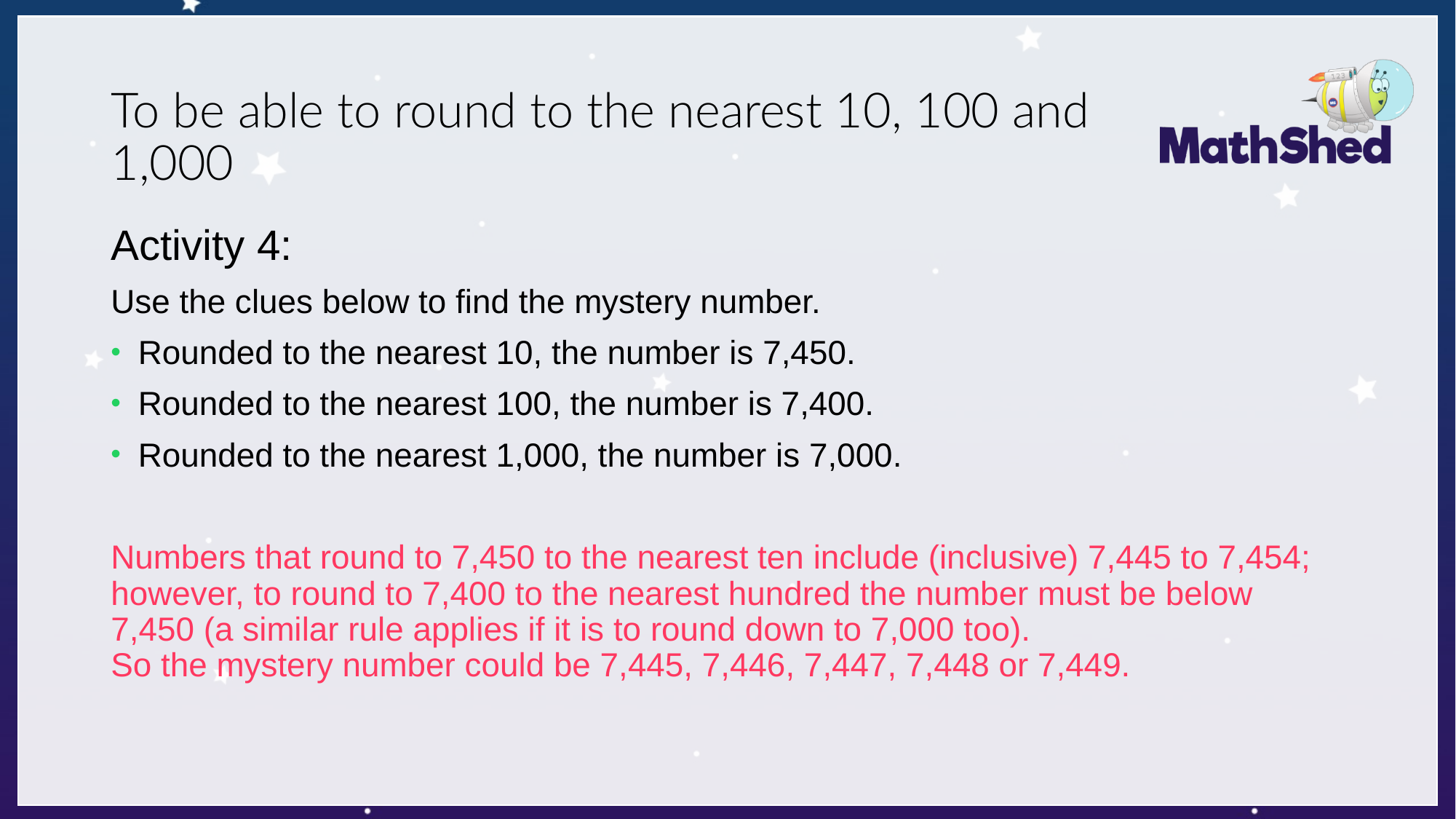

# To be able to round to the nearest 10, 100 and 1,000
Activity 4:
Use the clues below to find the mystery number.
Rounded to the nearest 10, the number is 7,450.
Rounded to the nearest 100, the number is 7,400.
Rounded to the nearest 1,000, the number is 7,000.

Numbers that round to 7,450 to the nearest ten include (inclusive) 7,445 to 7,454; however, to round to 7,400 to the nearest hundred the number must be below 7,450 (a similar rule applies if it is to round down to 7,000 too).
So the mystery number could be 7,445, 7,446, 7,447, 7,448 or 7,449.